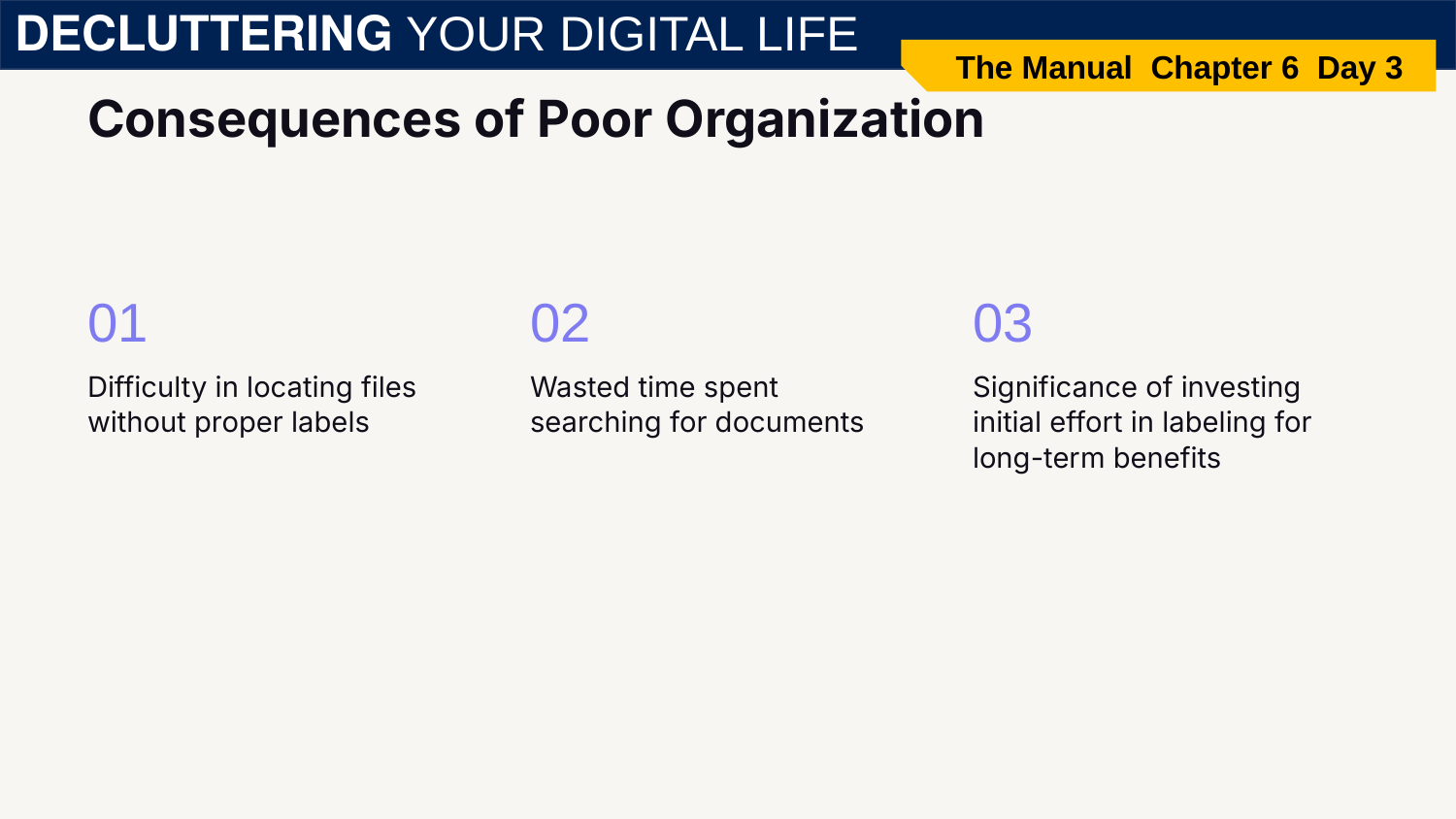

DECLUTTERING YOUR DIGITAL LIFE
The Manual  Chapter 6  Day 3

# Consequences of Poor Organization
01
02
03
Difficulty in locating files without proper labels
Wasted time spent searching for documents
Significance of investing initial effort in labeling for long-term benefits